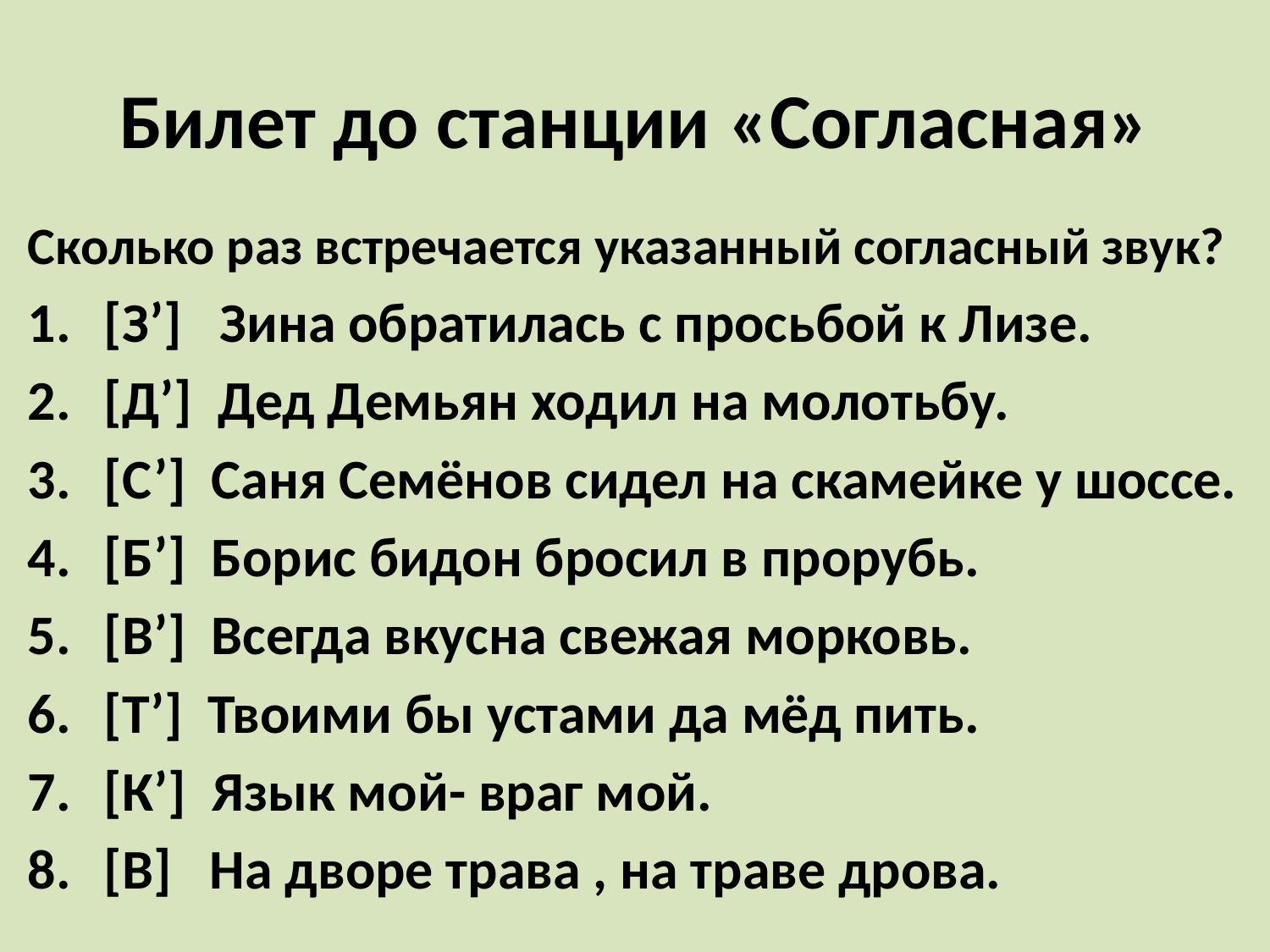

# Билет до станции «Согласная»
Сколько раз встречается указанный согласный звук?
[З’]   Зина обратилась с просьбой к Лизе.
[Д’]  Дед Демьян ходил на молотьбу.
[C’]  Саня Семёнов сидел на скамейке у шоссе.
[Б’]  Борис бидон бросил в прорубь.
[В’]  Всегда вкусна свежая морковь.
[Т’]  Твоими бы устами да мёд пить.
[К’]  Язык мой- враг мой.
[B]   На дворе трава , на траве дрова.